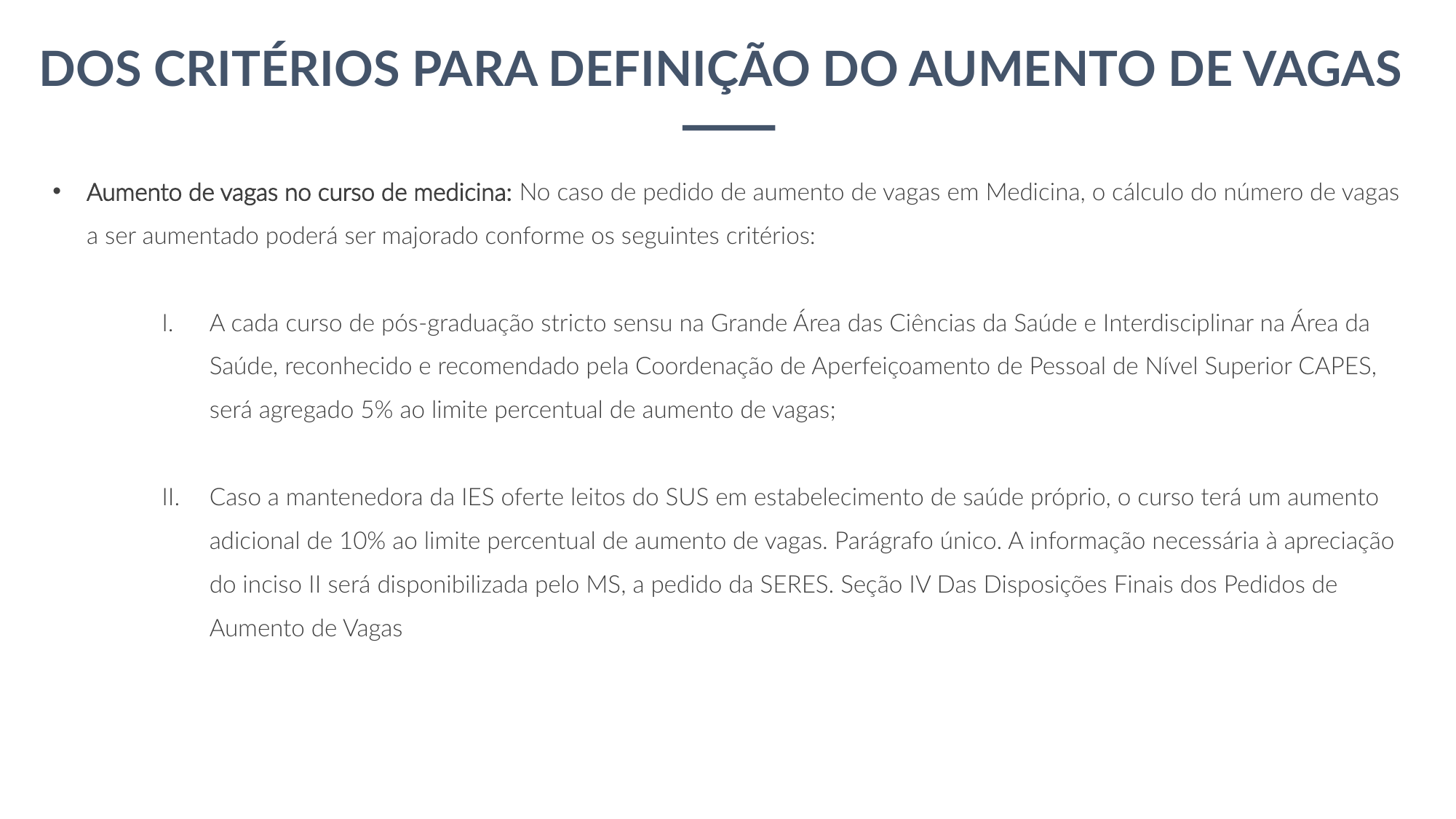

DOS CRITÉRIOS PARA DEFINIÇÃO DO AUMENTO DE VAGAS

Aumento de vagas no curso de medicina: No caso de pedido de aumento de vagas em Medicina, o cálculo do número de vagas a ser aumentado poderá ser majorado conforme os seguintes critérios:

A cada curso de pós-graduação stricto sensu na Grande Área das Ciências da Saúde e Interdisciplinar na Área da Saúde, reconhecido e recomendado pela Coordenação de Aperfeiçoamento de Pessoal de Nível Superior CAPES, será agregado 5% ao limite percentual de aumento de vagas;

Caso a mantenedora da IES oferte leitos do SUS em estabelecimento de saúde próprio, o curso terá um aumento adicional de 10% ao limite percentual de aumento de vagas. Parágrafo único. A informação necessária à apreciação do inciso II será disponibilizada pelo MS, a pedido da SERES. Seção IV Das Disposições Finais dos Pedidos de Aumento de Vagas